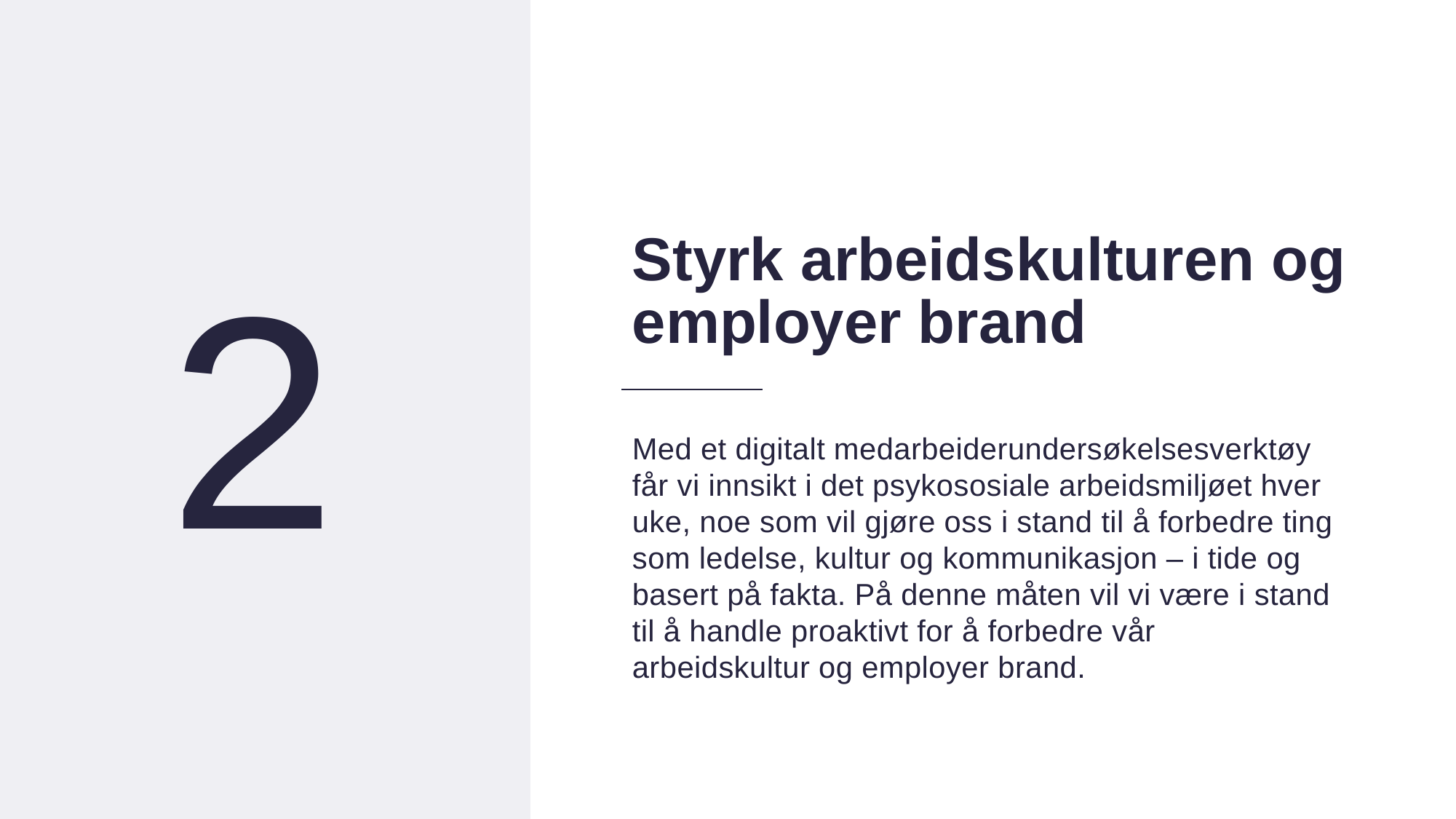

11
2
Styrk arbeidskulturen og
employer brand
Med et digitalt medarbeiderundersøkelsesverktøy får vi innsikt i det psykososiale arbeidsmiljøet hver uke, noe som vil gjøre oss i stand til å forbedre ting som ledelse, kultur og kommunikasjon – i tide og basert på fakta. På denne måten vil vi være i stand til å handle proaktivt for å forbedre vår arbeidskultur og employer brand.